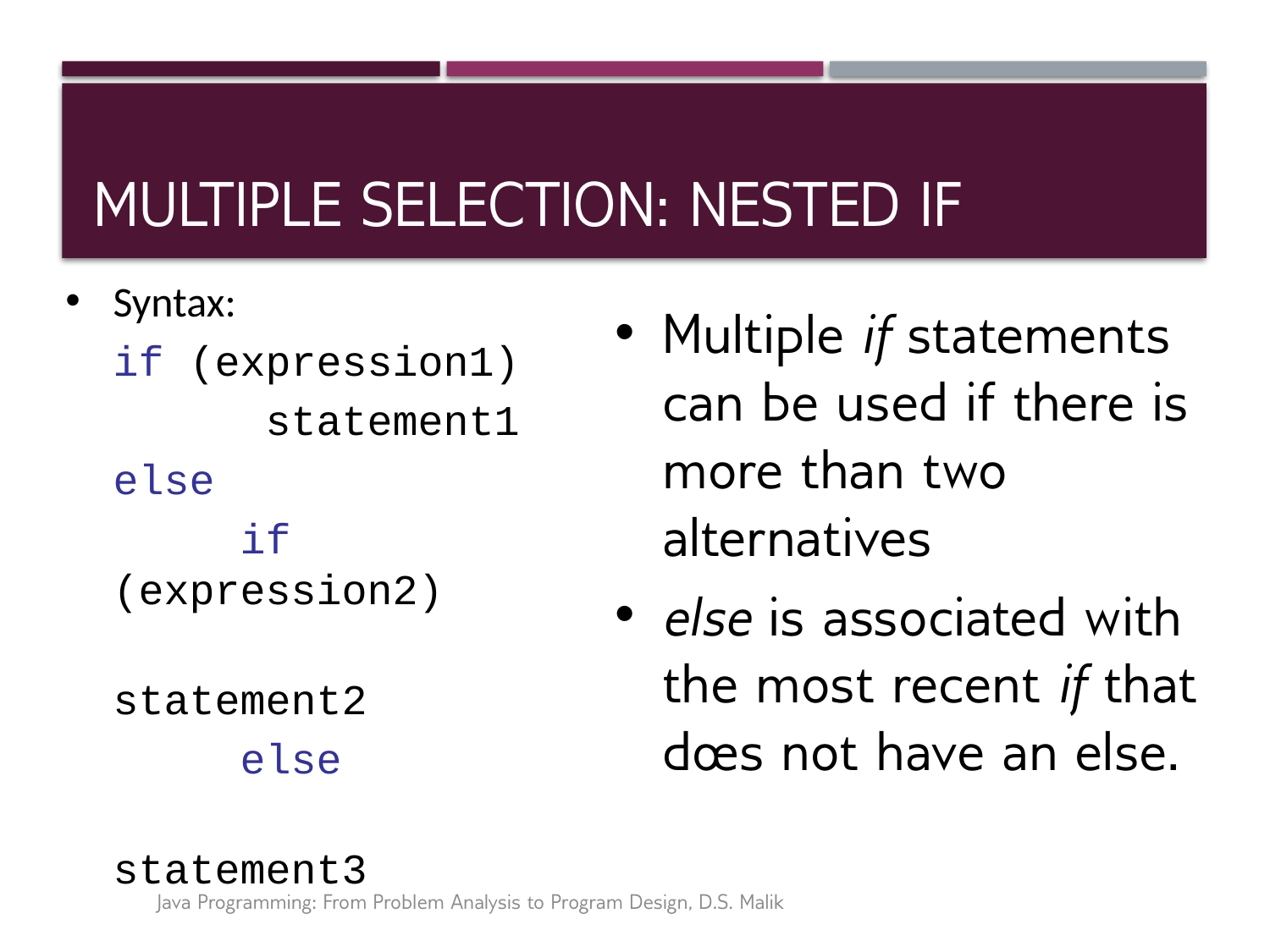

# Multiple Selection: Nested if
Syntax:
	if (expression1)
		 statement1
	else
		if (expression2)
		    statement2
		else
		    statement3
Multiple if statements can be used if there is more than two alternatives
else is associated with the most recent if that does not have an else.
Java Programming: From Problem Analysis to Program Design, D.S. Malik